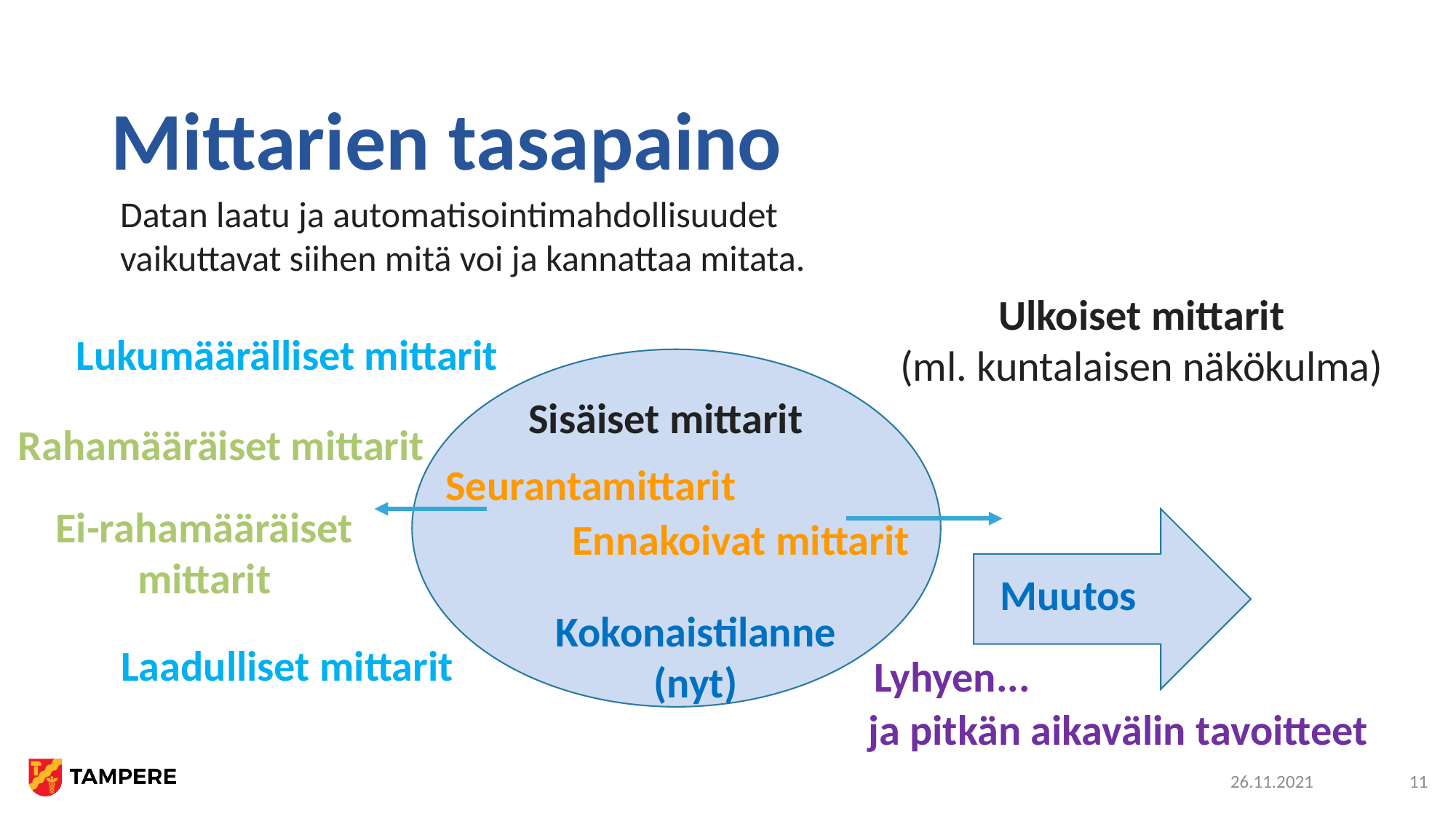

# Mittarien tasapaino
Datan laatu ja automatisointimahdollisuudet
vaikuttavat siihen mitä voi ja kannattaa mitata.
Ulkoiset mittarit
(ml. kuntalaisen näkökulma)
Lukumäärälliset mittarit

Sisäiset mittarit
Rahamääräiset mittarit
Seurantamittarit
Ei-rahamääräiset mittarit
Ennakoivat mittarit

Muutos
Kokonaistilanne (nyt)
Laadulliset mittarit
Lyhyen...
ja pitkän aikavälin tavoitteet
26.11.2021
11